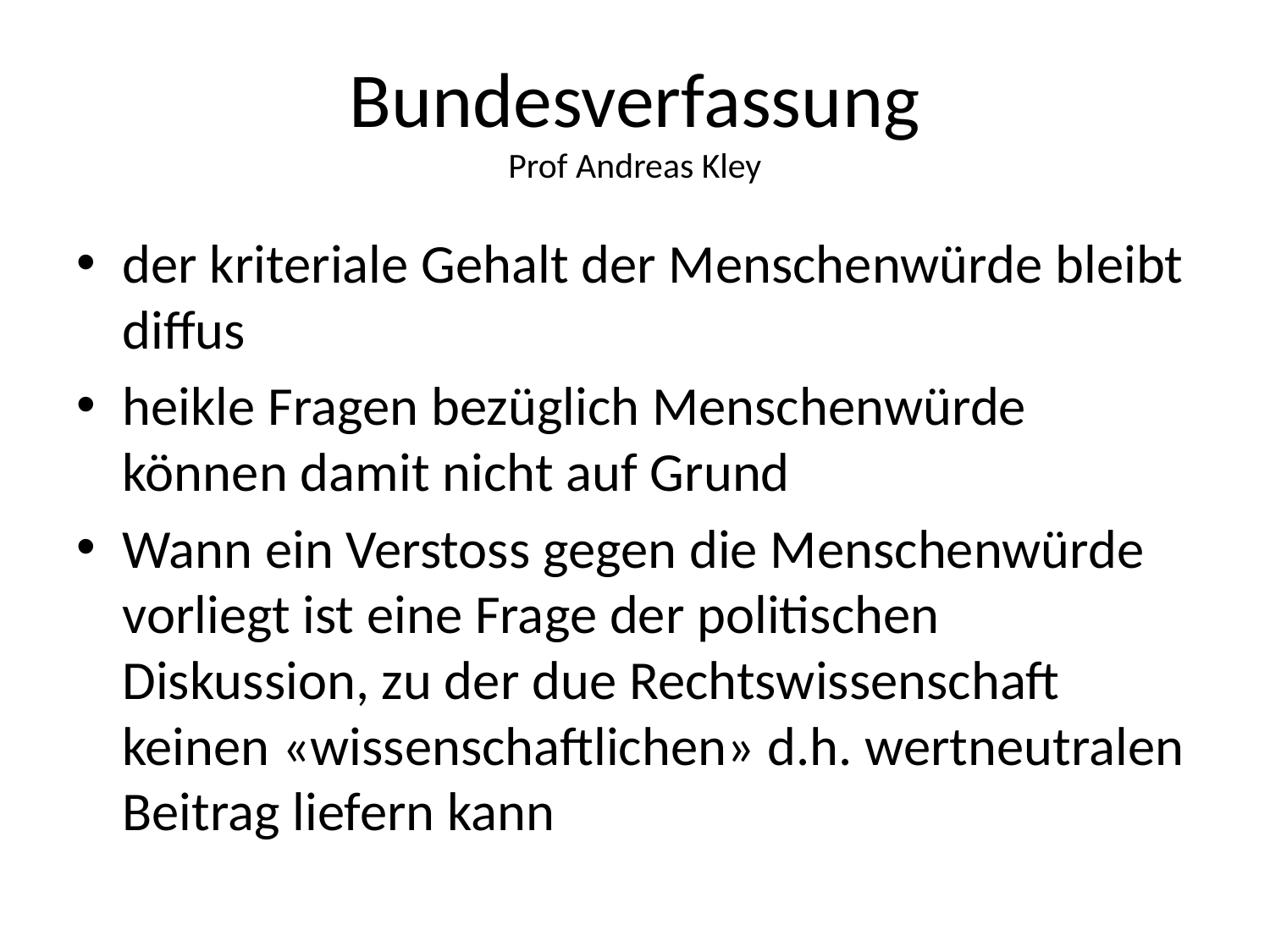

# Bundesverfassung Prof Andreas Kley
der kriteriale Gehalt der Menschenwürde bleibt diffus
heikle Fragen bezüglich Menschenwürde können damit nicht auf Grund
Wann ein Verstoss gegen die Menschenwürde vorliegt ist eine Frage der politischen Diskussion, zu der due Rechtswissenschaft keinen «wissenschaftlichen» d.h. wertneutralen Beitrag liefern kann